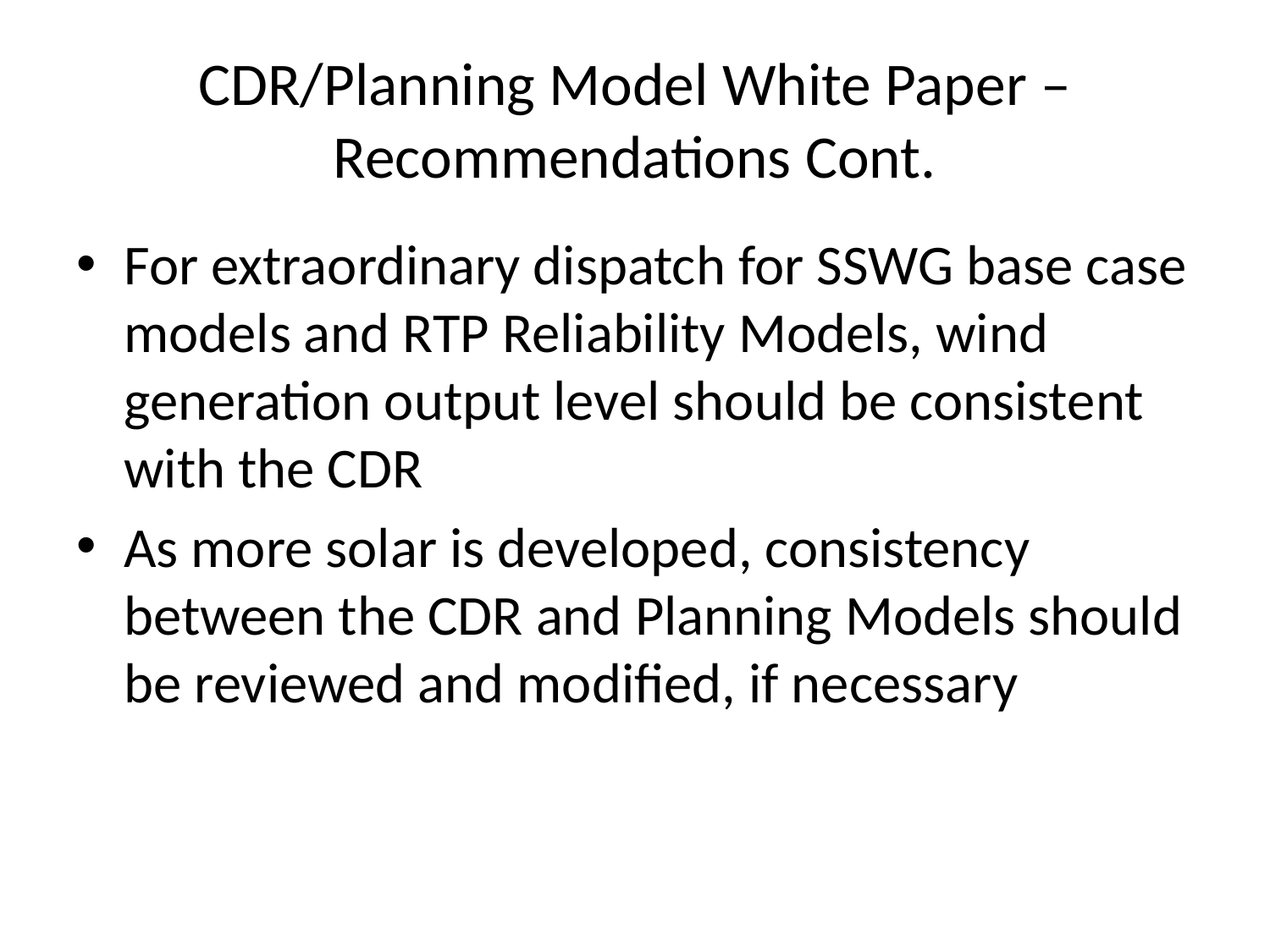

# CDR/Planning Model White Paper – Recommendations Cont.
For extraordinary dispatch for SSWG base case models and RTP Reliability Models, wind generation output level should be consistent with the CDR
As more solar is developed, consistency between the CDR and Planning Models should be reviewed and modified, if necessary